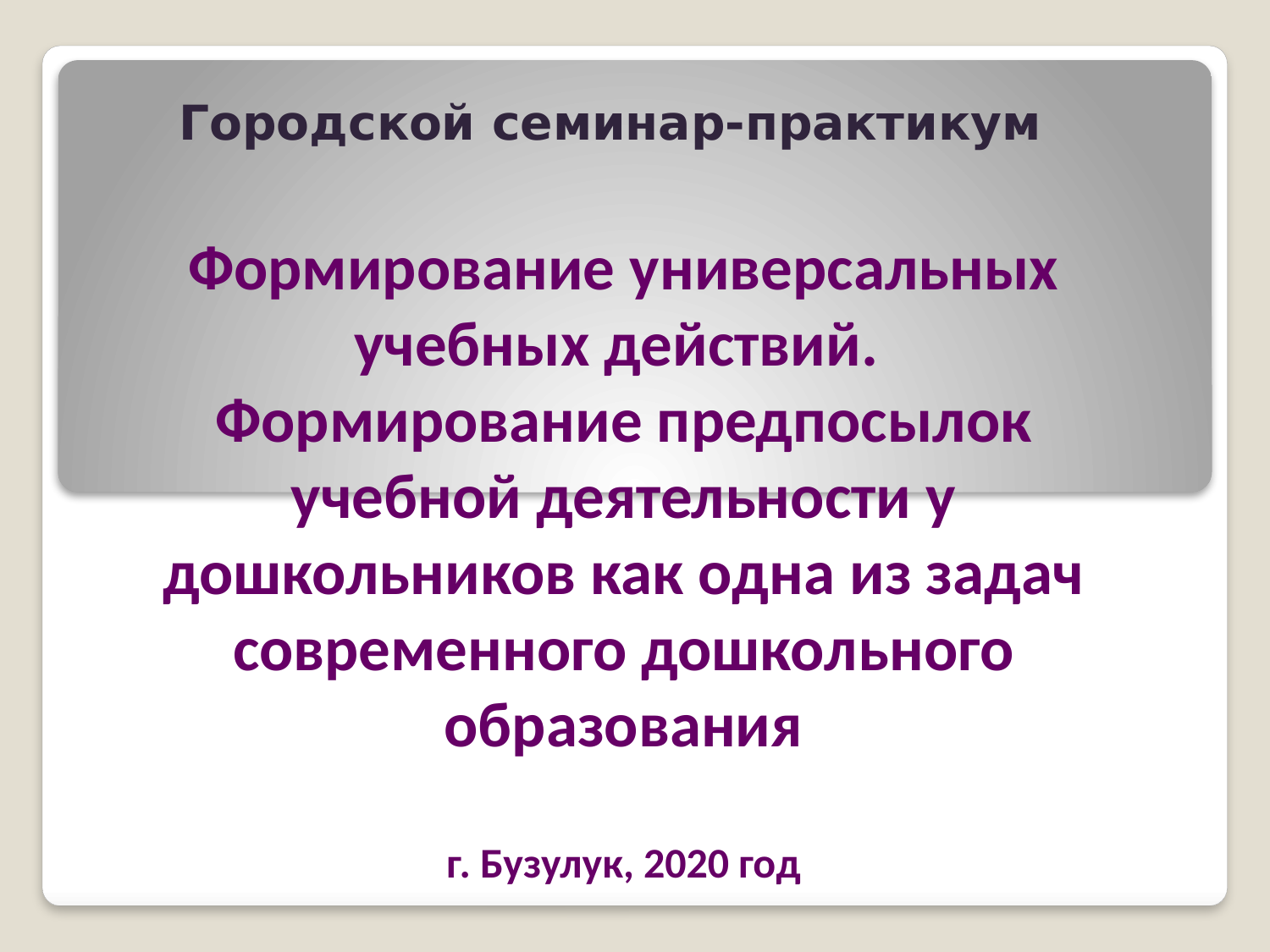

# Городской семинар-практикум
Формирование универсальных учебных действий.
Формирование предпосылок учебной деятельности у дошкольников как одна из задач современного дошкольного образования

г. Бузулук, 2020 год